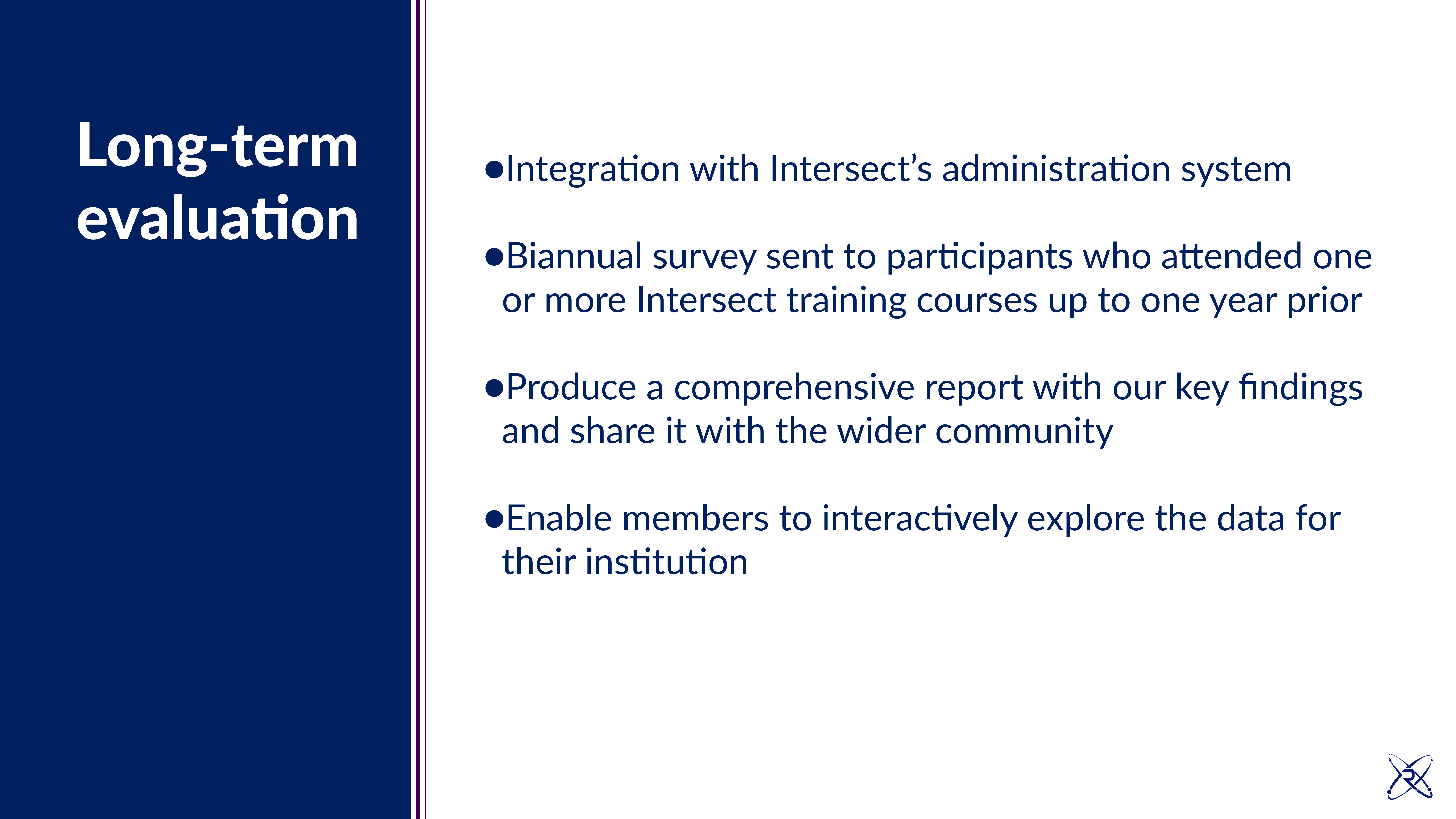

Long-term evaluation
Integration with Intersect’s administration system

Biannual survey sent to participants who attended one or more Intersect training courses up to one year prior

Produce a comprehensive report with our key findings and share it with the wider community

Enable members to interactively explore the data for their institution